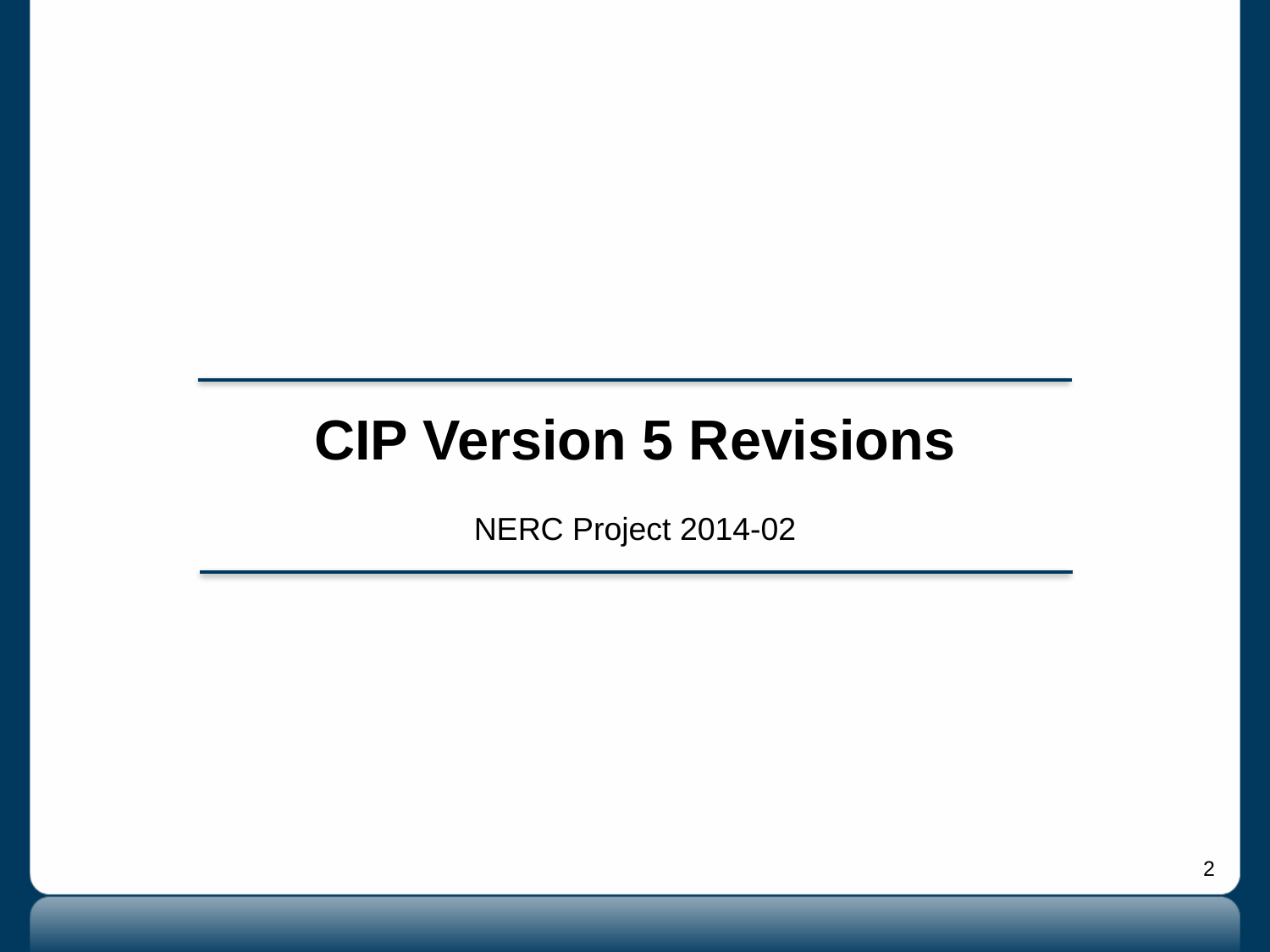

CIP Version 5 Revisions

NERC Project 2014-02